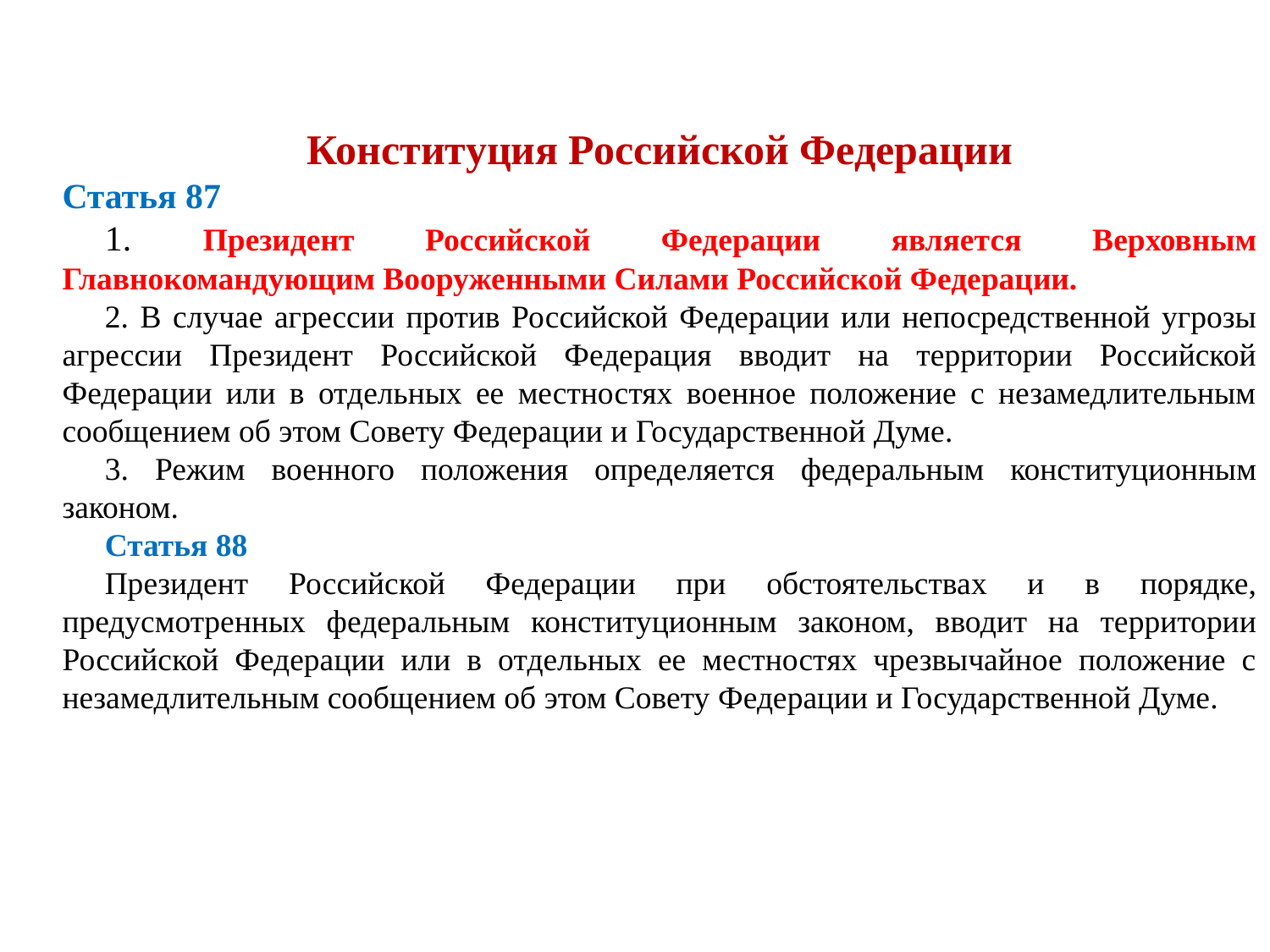

Конституция Российской Федерации
Статья 87
1. Президент Российской Федерации является Верховным Главнокомандующим Вооруженными Силами Российской Федерации.
2. В случае агрессии против Российской Федерации или непосредственной угрозы агрессии Президент Российской Федерация вводит на территории Российской Федерации или в отдельных ее местностях военное положение с незамедлительным сообщением об этом Совету Федерации и Государственной Думе.
3. Режим военного положения определяется федеральным конституционным законом.
Статья 88
Президент Российской Федерации при обстоятельствах и в порядке, предусмотренных федеральным конституционным законом, вводит на территории Российской Федерации или в отдельных ее местностях чрезвычайное положение с незамедлительным сообщением об этом Совету Федерации и Государственной Думе.